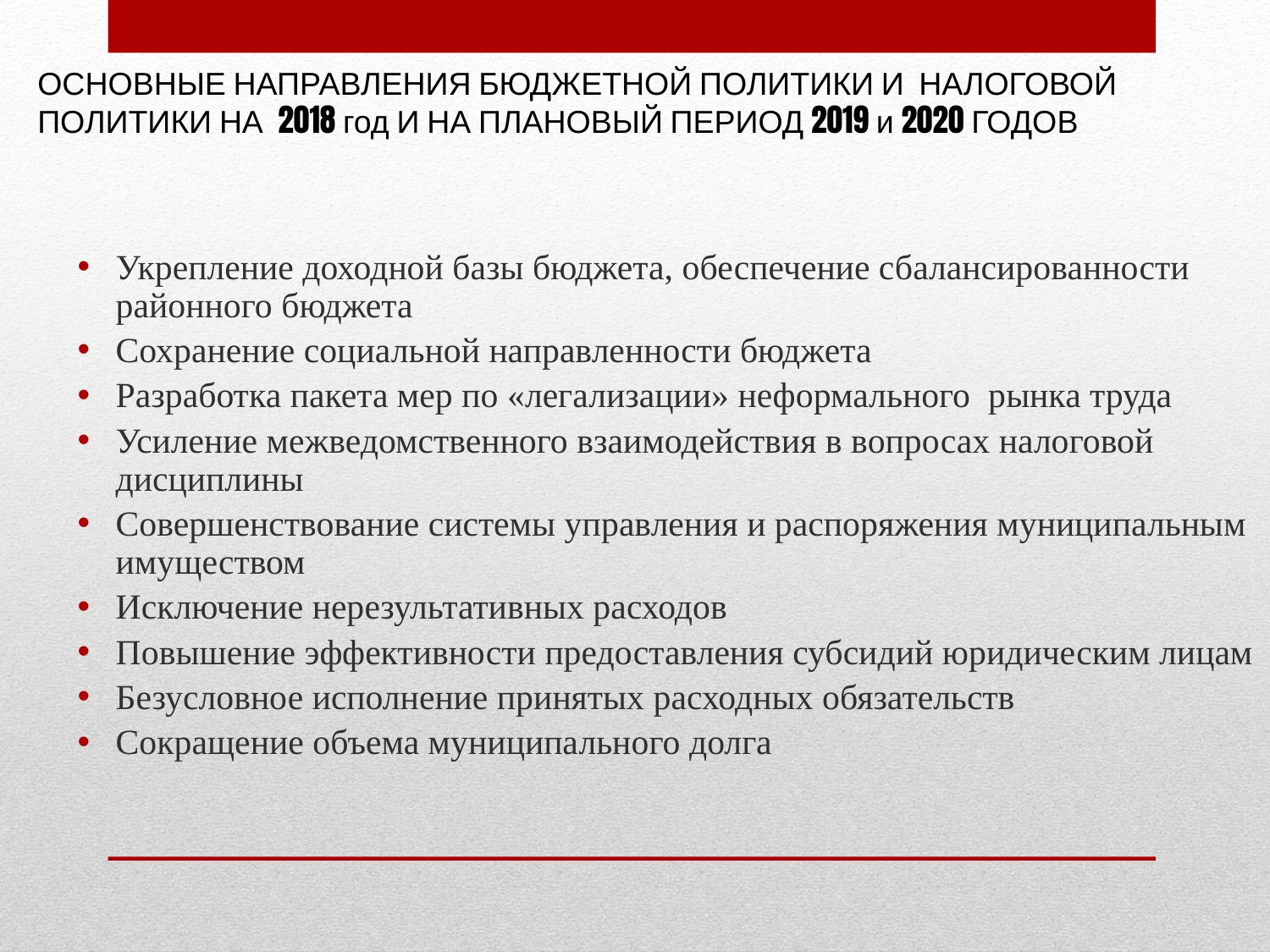

# ОСНОВНЫЕ НАПРАВЛЕНИЯ БЮДЖЕТНОЙ ПОЛИТИКИ И  НАЛОГОВОЙ ПОЛИТИКИ НА  2018 год И НА ПЛАНОВЫЙ ПЕРИОД 2019 и 2020 ГОДОВ

Укрепление доходной базы бюджета, обеспечение сбалансированности районного бюджета
Сохранение социальной направленности бюджета
Разработка пакета мер по «легализации» неформального  рынка труда
Усиление межведомственного взаимодействия в вопросах налоговой дисциплины
Совершенствование системы управления и распоряжения муниципальным имуществом
Исключение нерезультативных расходов
Повышение эффективности предоставления субсидий юридическим лицам
Безусловное исполнение принятых расходных обязательств
Сокращение объема муниципального долга